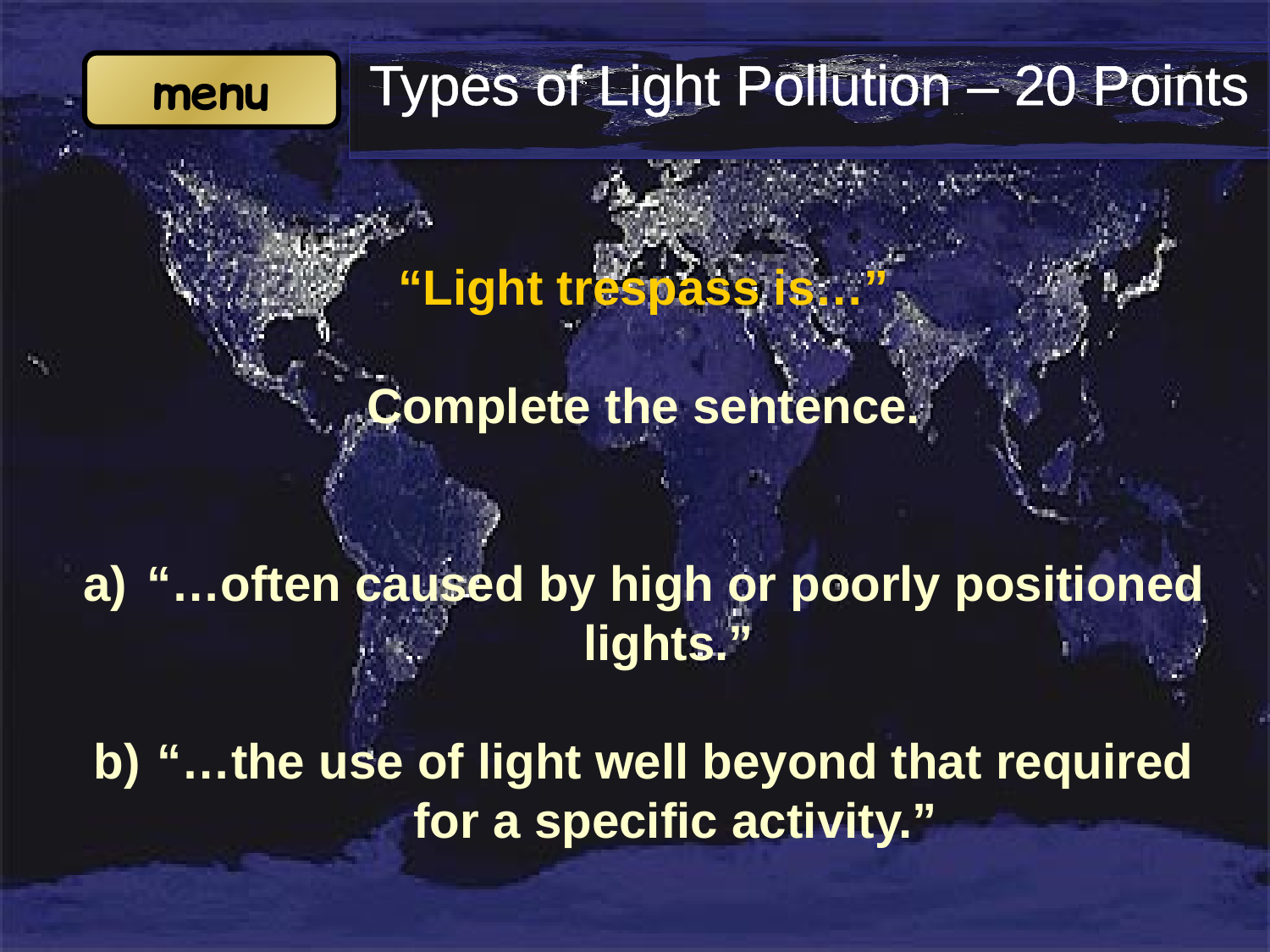

# Types of Light Pollution – 20 Points

“Light trespass is…”

Complete the sentence.

“…often caused by high or poorly positioned lights.”

“…the use of light well beyond that required for a specific activity.”